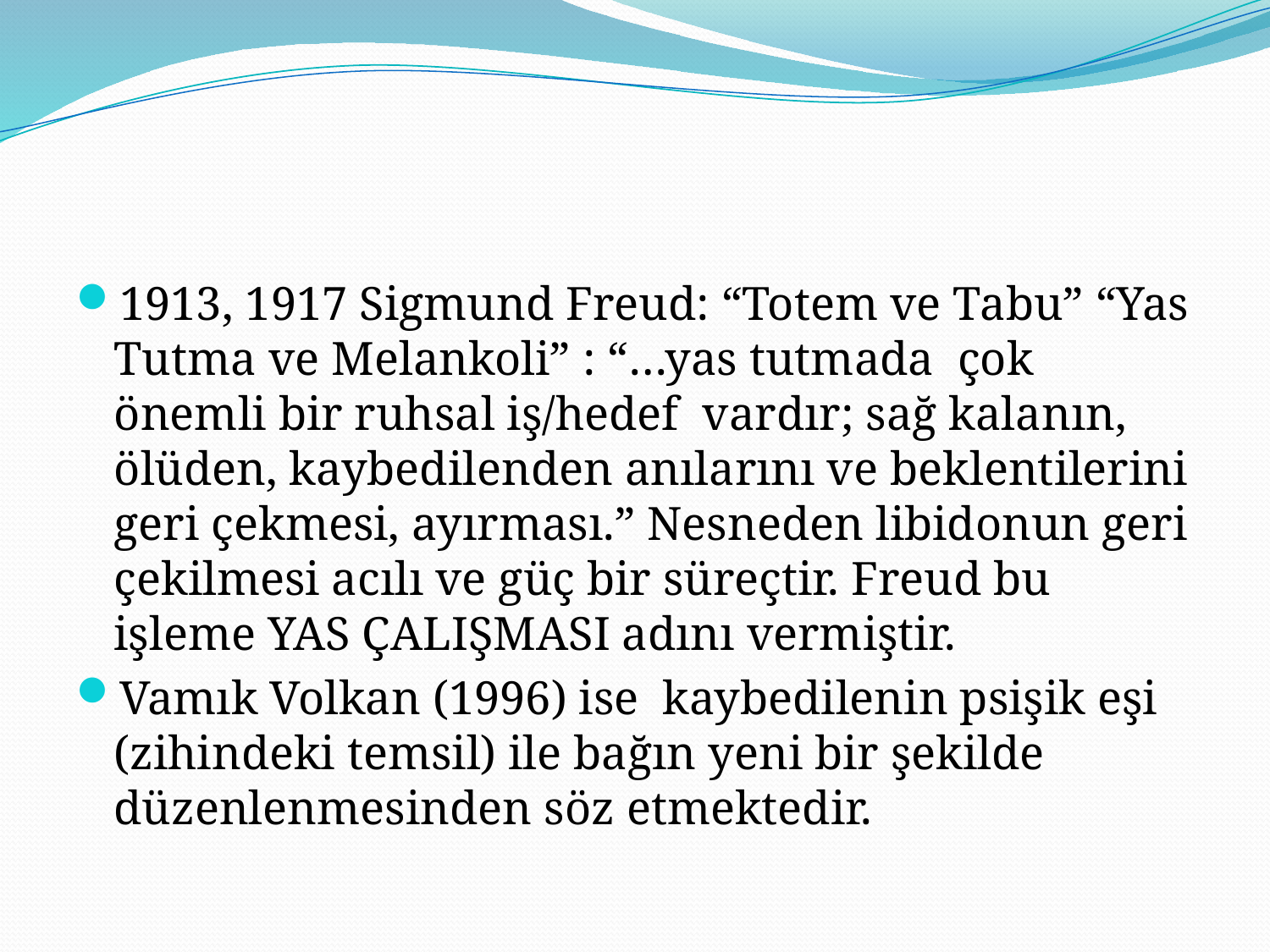

1913, 1917 Sigmund Freud: “Totem ve Tabu” “Yas Tutma ve Melankoli” : “…yas tutmada  çok önemli bir ruhsal iş/hedef  vardır; sağ kalanın, ölüden, kaybedilenden anılarını ve beklentilerini geri çekmesi, ayırması.” Nesneden libidonun geri çekilmesi acılı ve güç bir süreçtir. Freud bu işleme YAS ÇALIŞMASI adını vermiştir.
Vamık Volkan (1996) ise  kaybedilenin psişik eşi  (zihindeki temsil) ile bağın yeni bir şekilde düzenlenmesinden söz etmektedir.